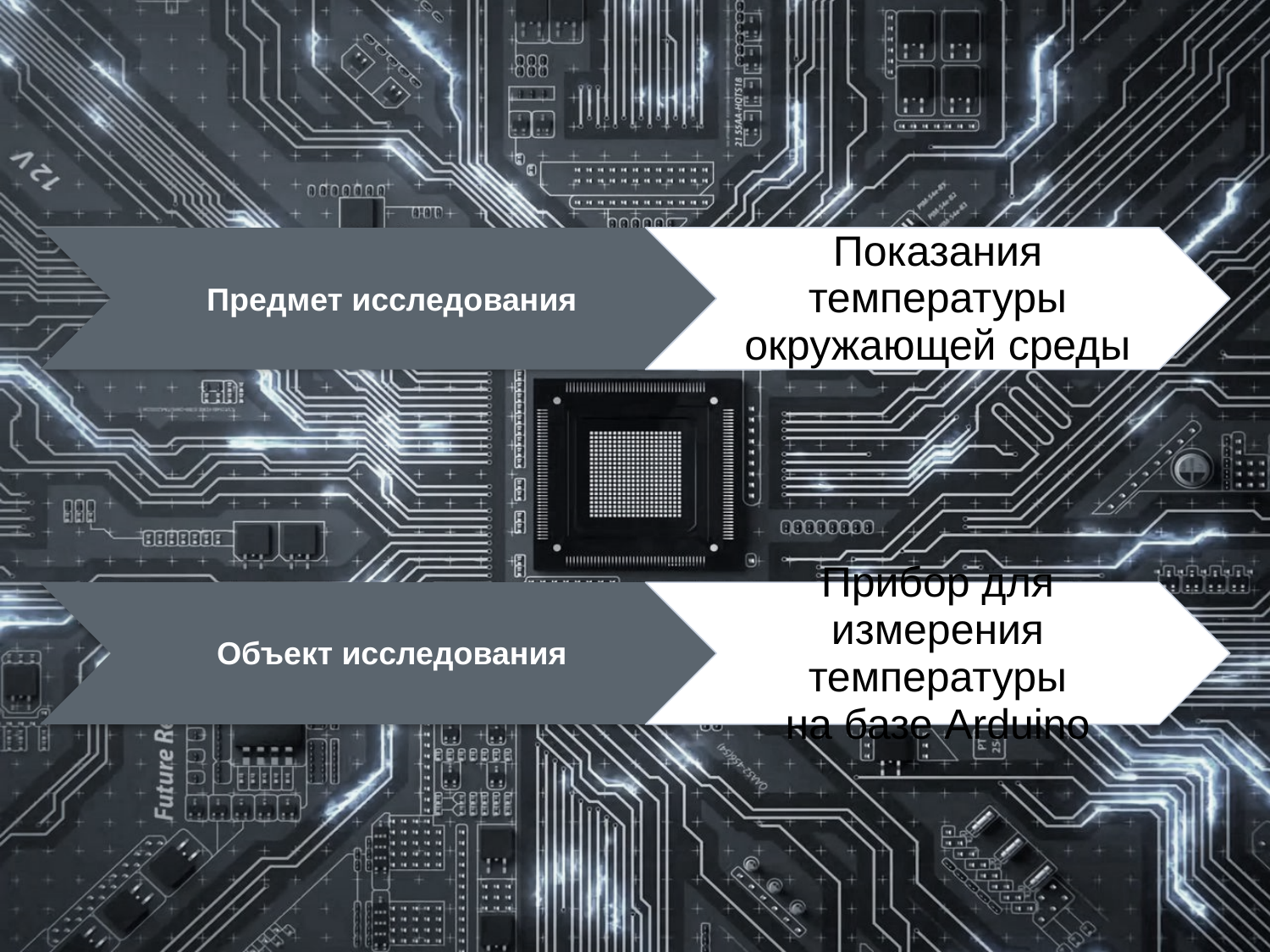

Предмет исследования
Показания температуры окружающей среды
Объект исследования
Прибор для измерения температуры на базе Arduino